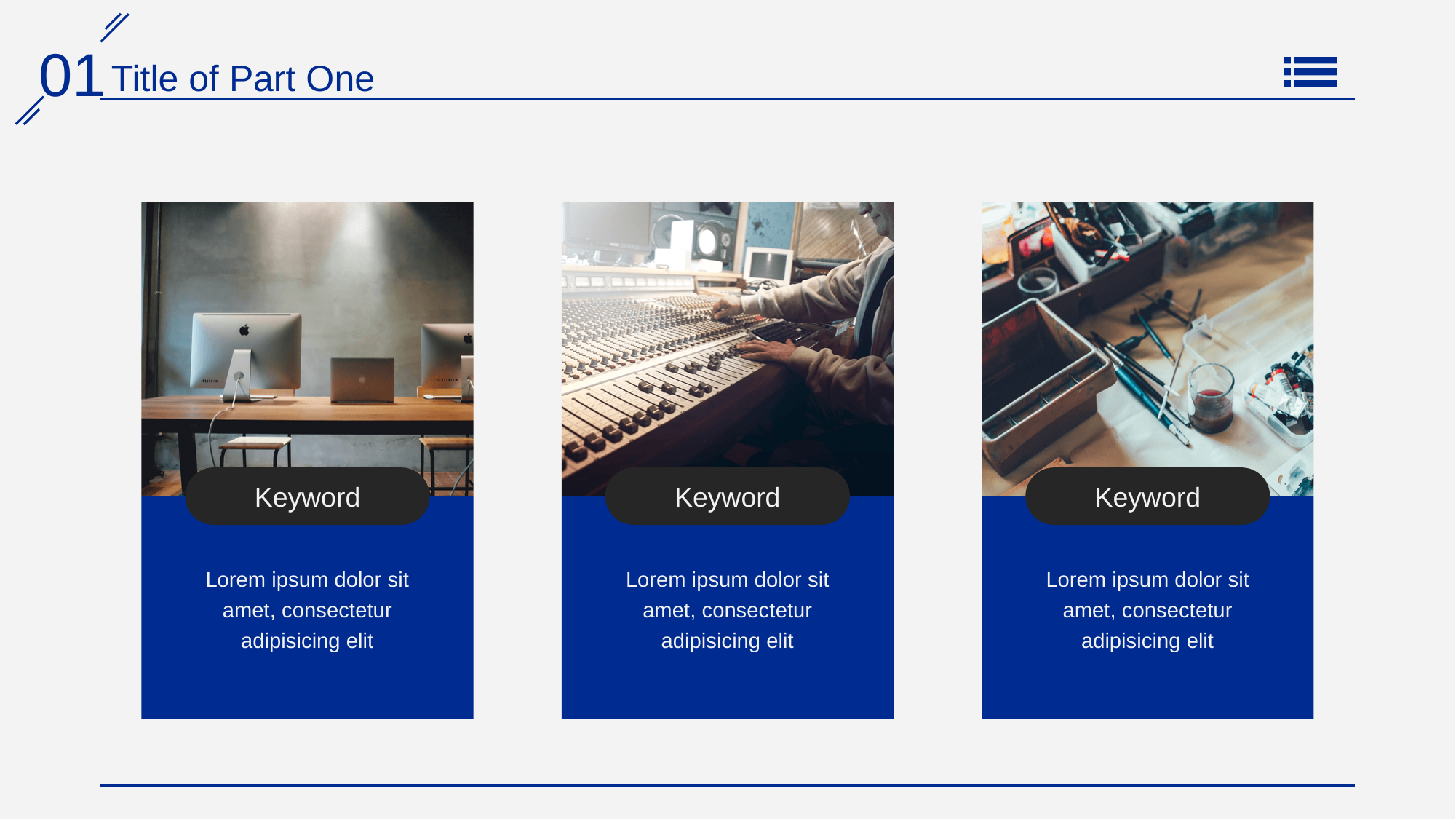

Keyword
Keyword
Keyword

Lorem ipsum dolor sit amet, consectetur adipisicing elit
Lorem ipsum dolor sit amet, consectetur adipisicing elit
Lorem ipsum dolor sit amet, consectetur adipisicing elit